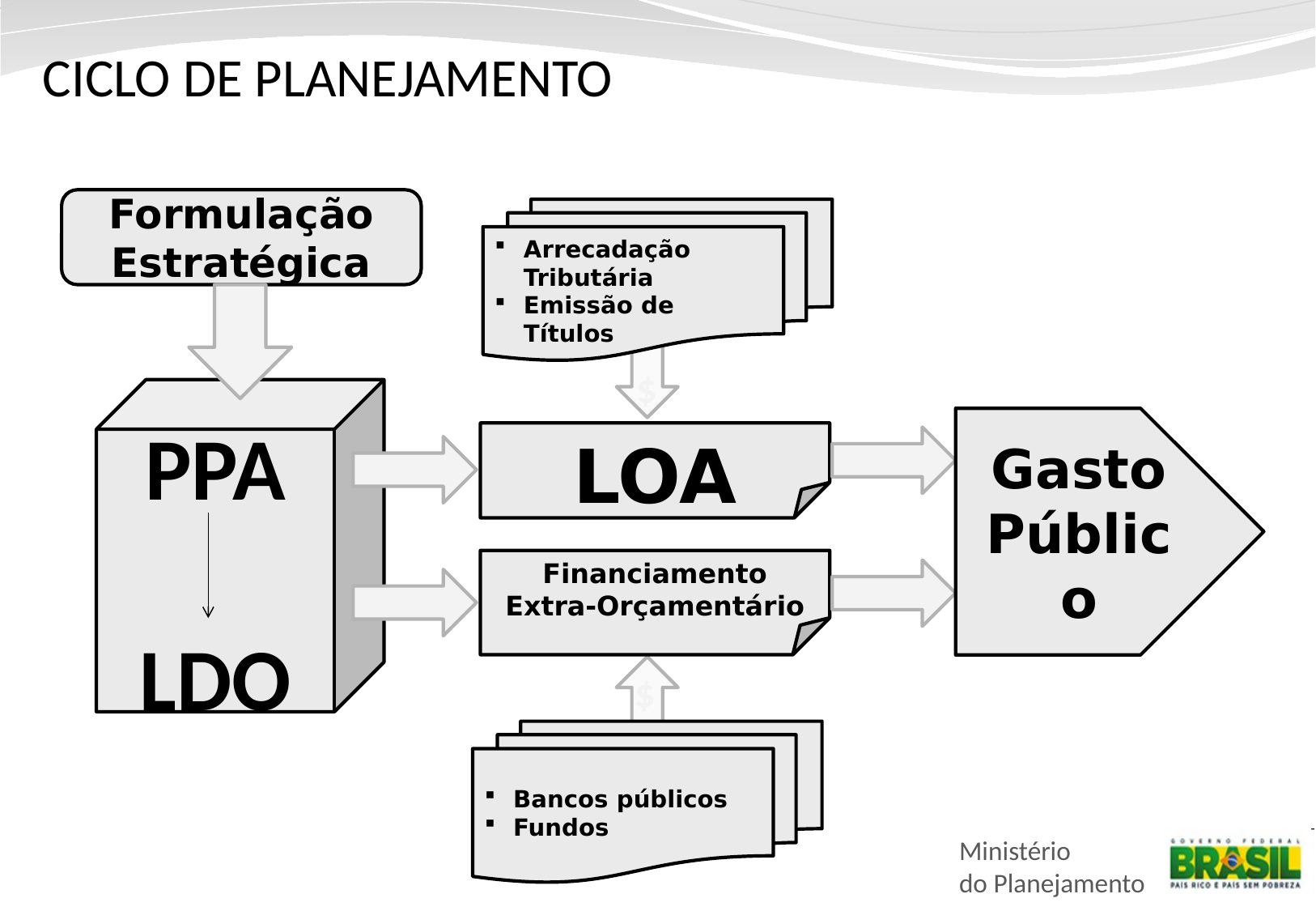

# CICLO DE PLANEJAMENTO
Formulação Estratégica
Arrecadação Tributária
Emissão de Títulos

$
PPA

LDO
Gasto
Público
LOA

Financiamento Extra-Orçamentário

$
Bancos públicos
Fundos